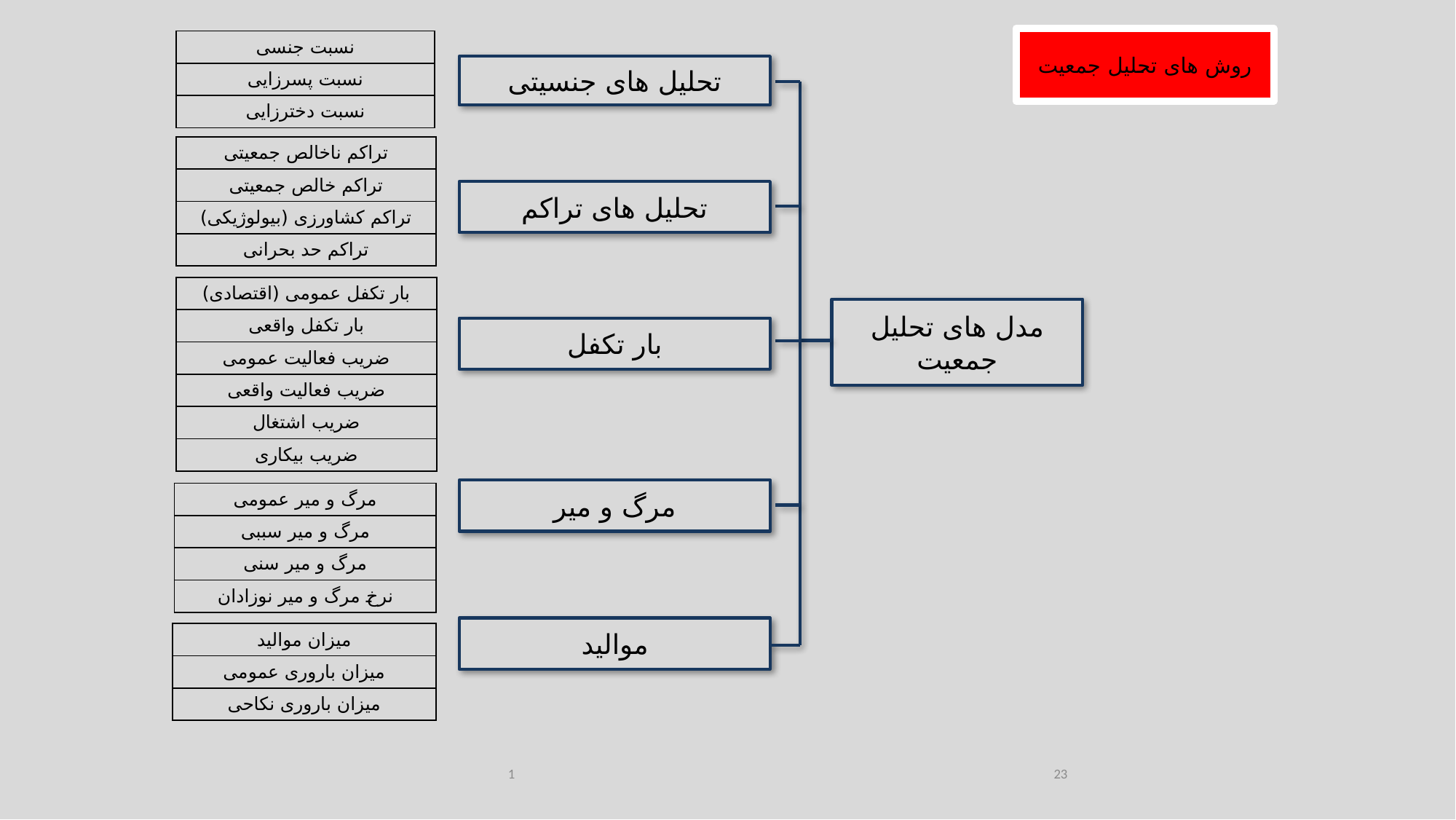

روش های تحلیل جمعیت
| نسبت جنسی |
| --- |
| نسبت پسرزایی |
| نسبت دخترزایی |
تحلیل های جنسیتی
| تراکم ناخالص جمعیتی |
| --- |
| تراکم خالص جمعیتی |
| تراکم کشاورزی (بیولوژیکی) |
| تراکم حد بحرانی |
تحلیل های تراکم
| بار تکفل عمومی (اقتصادی) |
| --- |
| بار تکفل واقعی |
| ضریب فعالیت عمومی |
| ضریب فعالیت واقعی |
| ضریب اشتغال |
| ضریب بیکاری |
مدل های تحلیل جمعیت
بار تکفل
مرگ و میر
| مرگ و میر عمومی |
| --- |
| مرگ و میر سببی |
| مرگ و میر سنی |
| نرخ مرگ و میر نوزادان |
موالید
| میزان موالید |
| --- |
| میزان باروری عمومی |
| میزان باروری نکاحی |
1
23